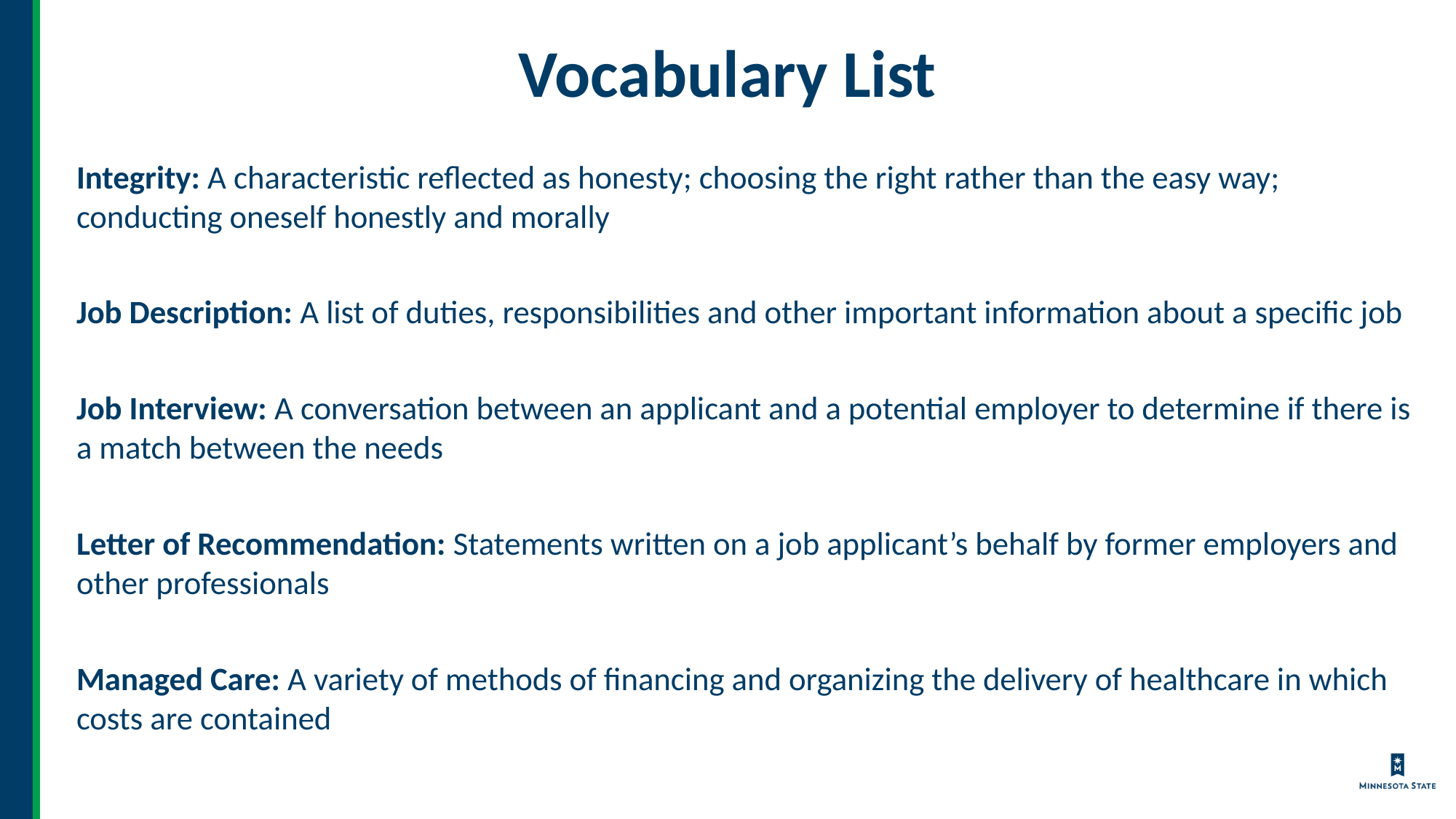

# Vocabulary List
Integrity: A characteristic reflected as honesty; choosing the right rather than the easy way; conducting oneself honestly and morally

Job Description: A list of duties, responsibilities and other important information about a specific job

Job Interview: A conversation between an applicant and a potential employer to determine if there is a match between the needs

Letter of Recommendation: Statements written on a job applicant’s behalf by former employers and other professionals

Managed Care: A variety of methods of financing and organizing the delivery of healthcare in which costs are contained